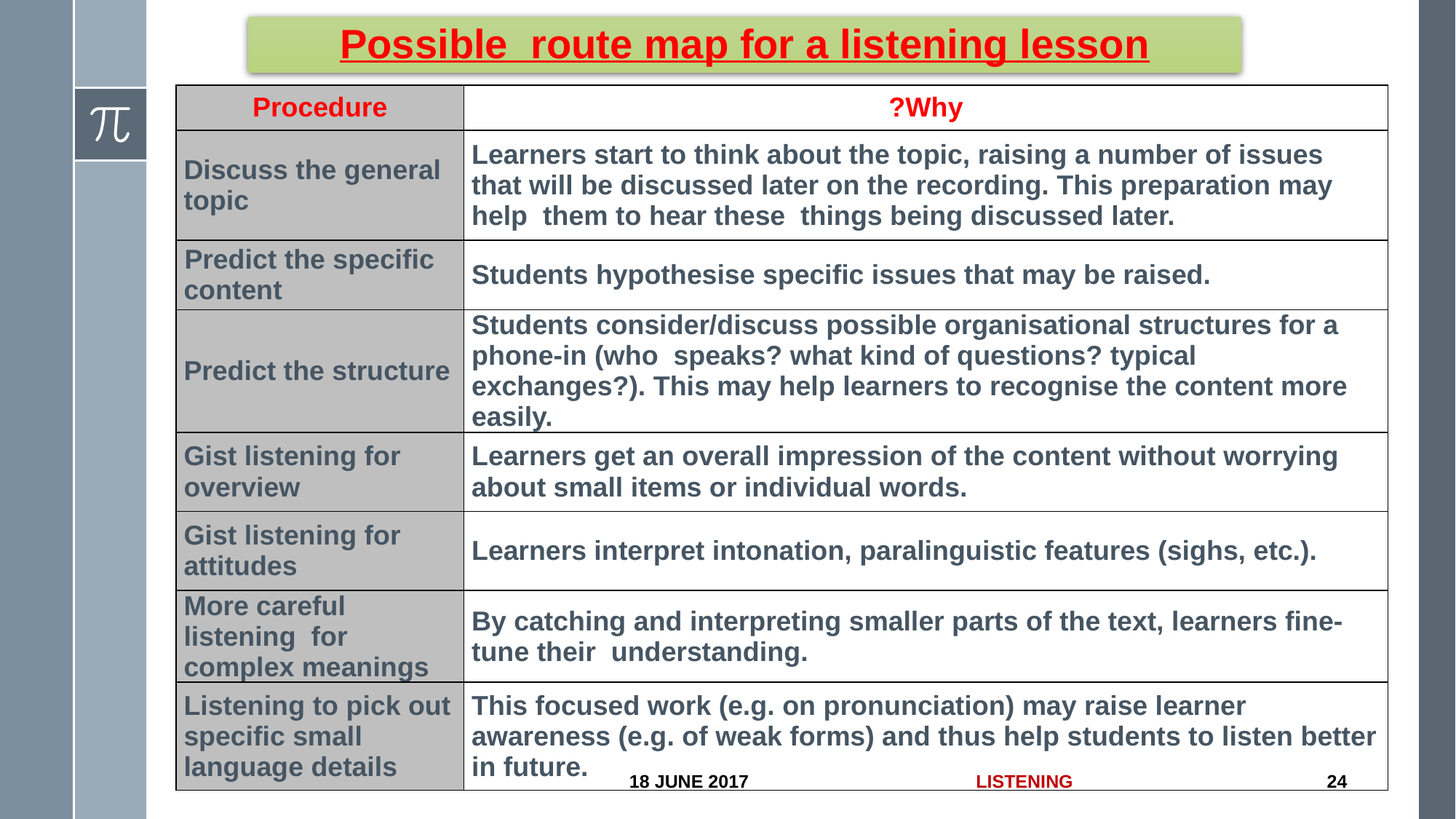

# Possible  route map for a listening lesson
| Procedure | Why? |
| --- | --- |
| Discuss the general topic | Learners start to think about the topic, raising a number of issues that will be discussed later on the recording. This preparation may help them to hear these things being discussed later. |
| Predict the specific content | Students hypothesise specific issues that may be raised. |
| Predict the structure | Students consider/discuss possible organisational structures for a phone-in (who speaks? what kind of questions? typical exchanges?). This may help learners to recognise the content more easily. |
| Gist listening for overview | Learners get an overall impression of the content without worrying about small items or individual words. |
| Gist listening for attitudes | Learners interpret intonation, paralinguistic features (sighs, etc.). |
| More careful listening for complex meanings | By catching and interpreting smaller parts of the text, learners fine-tune their understanding. |
| Listening to pick out specific small language details | This focused work (e.g. on pronunciation) may raise learner awareness (e.g. of weak forms) and thus help students to listen better in future. |
18 June 2017
Listening
24